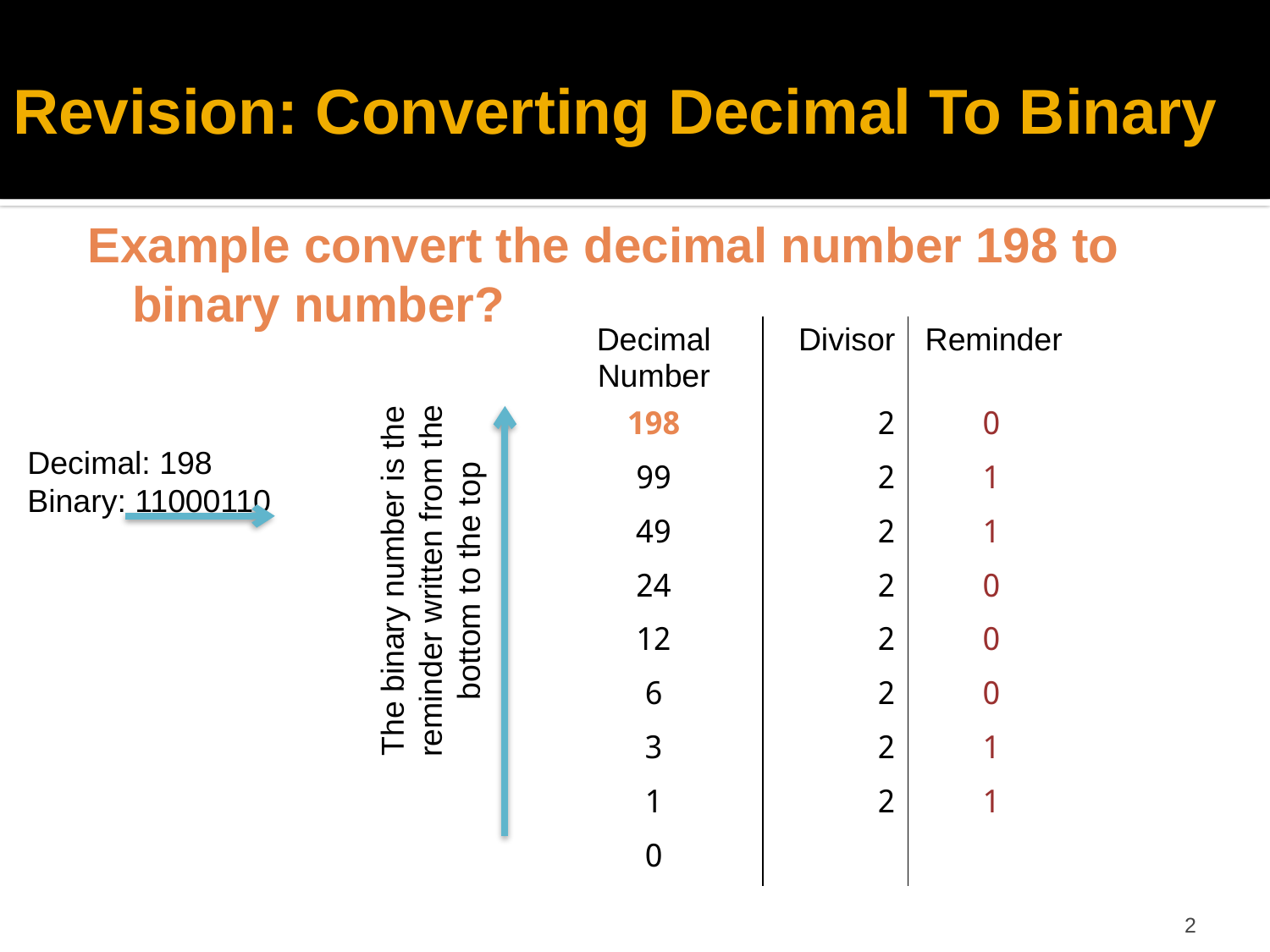

# Revision: Converting Decimal To Binary
Example convert the decimal number 198 to binary number?
| Decimal Number | Divisor | Reminder |
| --- | --- | --- |
| 198 | 2 | 0 |
| 99 | 2 | 1 |
| 49 | 2 | 1 |
| 24 | 2 | 0 |
| 12 | 2 | 0 |
| 6 | 2 | 0 |
| 3 | 2 | 1 |
| 1 | 2 | 1 |
| 0 |  |  |
Decimal: 198
Binary: 11000110
The binary number is the reminder written from the bottom to the top
2